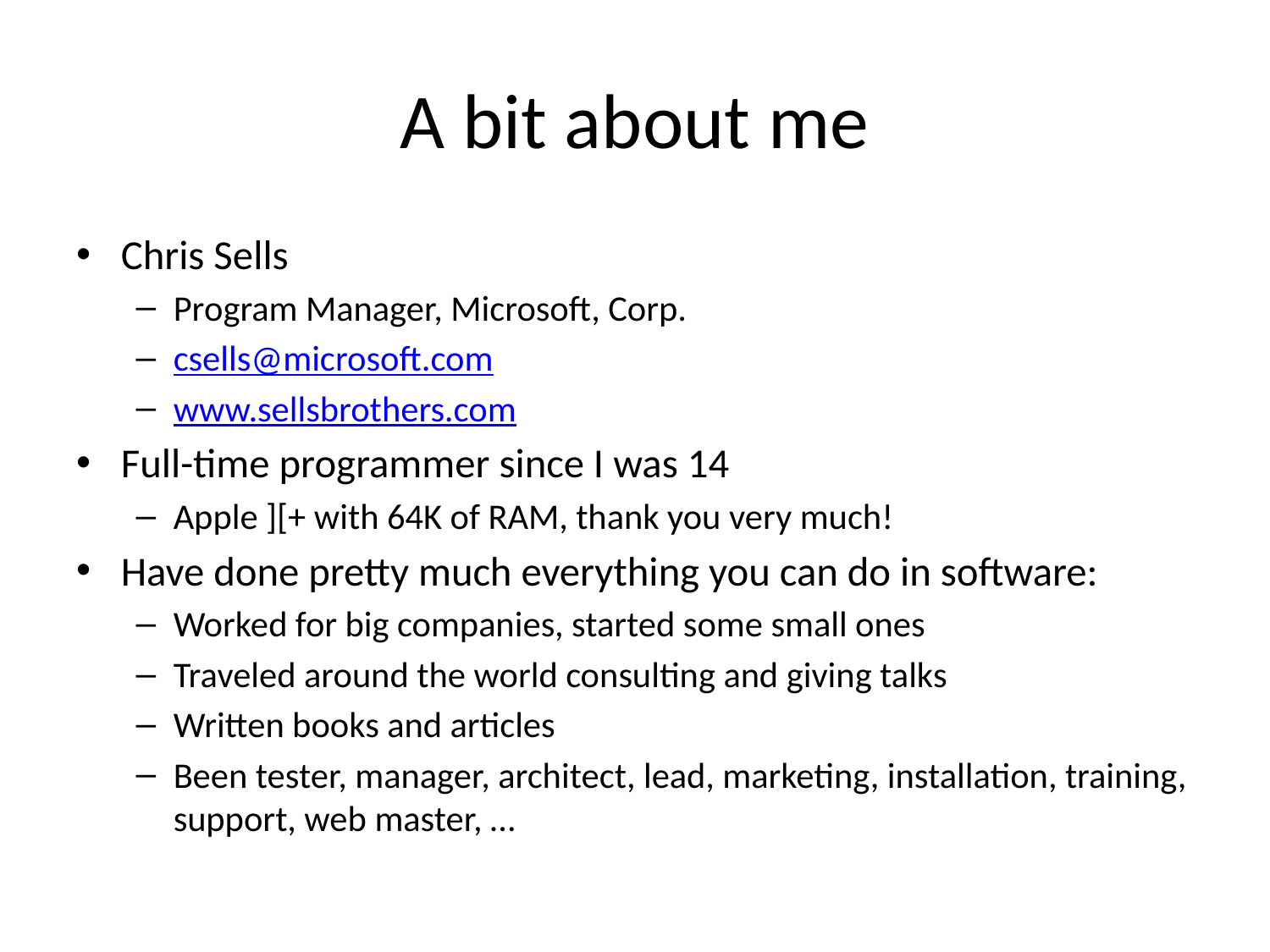

# A bit about me
Chris Sells
Program Manager, Microsoft, Corp.
csells@microsoft.com
www.sellsbrothers.com
Full-time programmer since I was 14
Apple ][+ with 64K of RAM, thank you very much!
Have done pretty much everything you can do in software:
Worked for big companies, started some small ones
Traveled around the world consulting and giving talks
Written books and articles
Been tester, manager, architect, lead, marketing, installation, training, support, web master, …